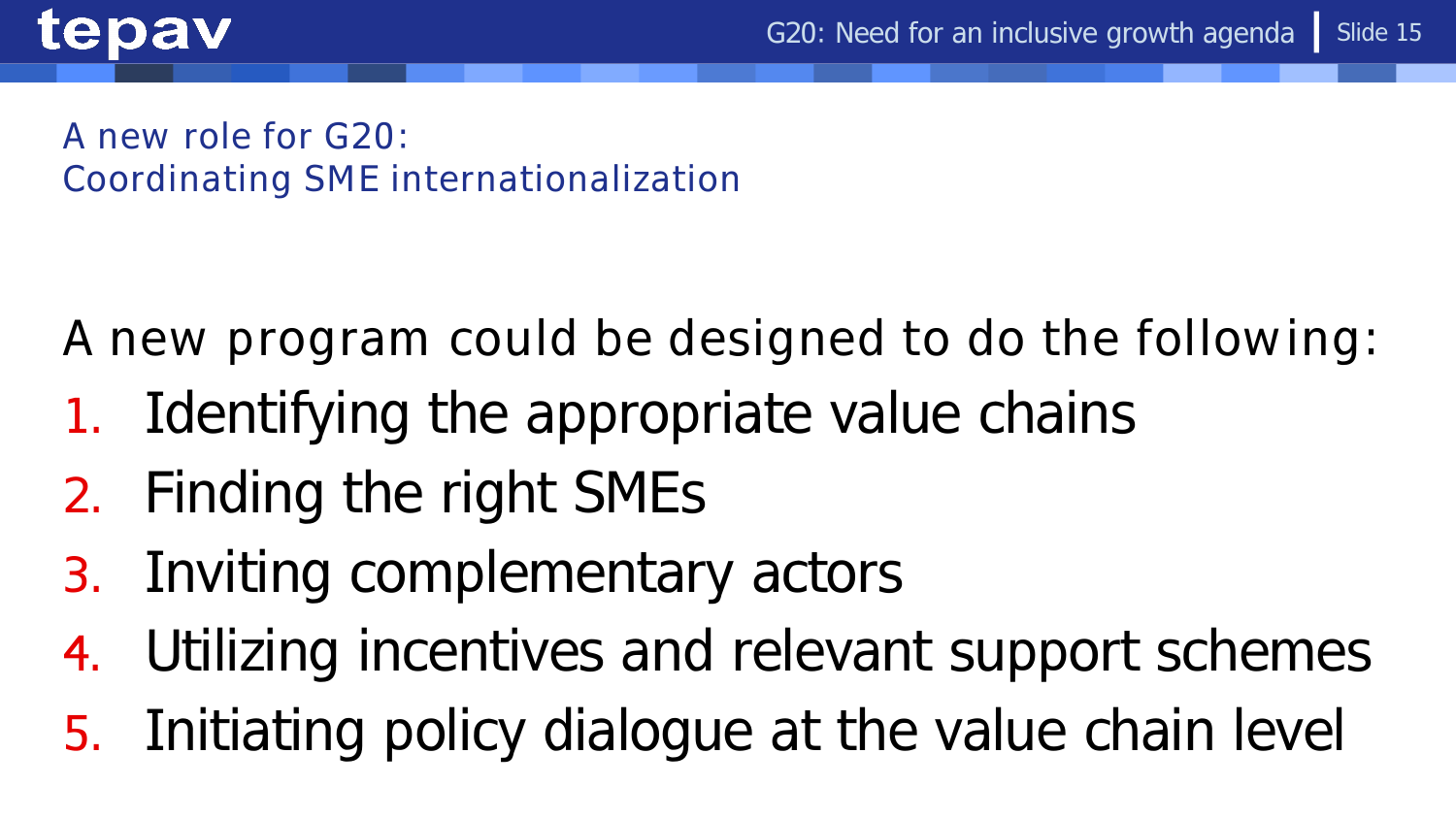

G20: Need for an inclusive growth agenda
Slide 15
# A new role for G20: Coordinating SME internationalization
A new program could be designed to do the following:
Identifying the appropriate value chains
Finding the right SMEs
Inviting complementary actors
Utilizing incentives and relevant support schemes
Initiating policy dialogue at the value chain level